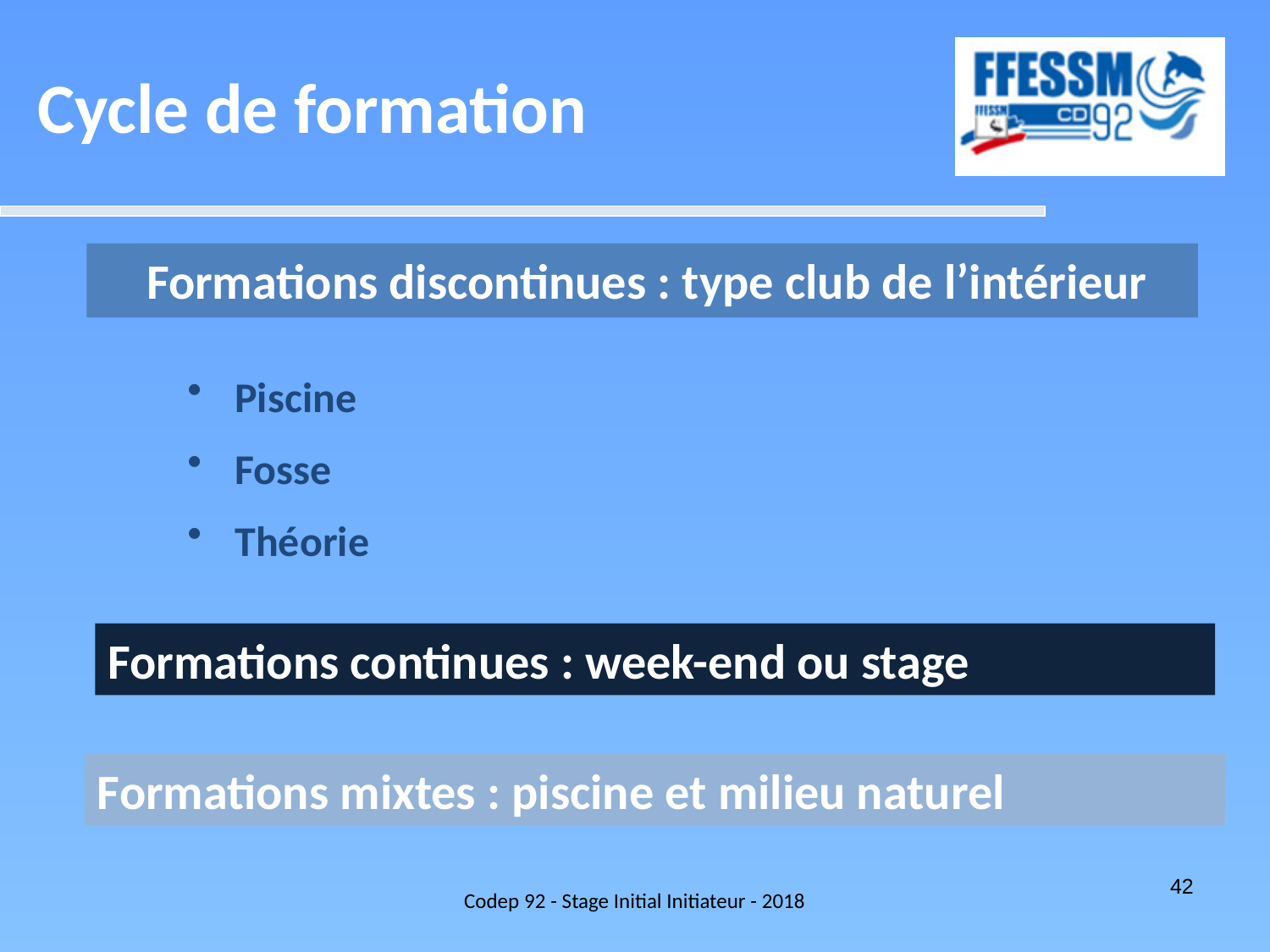

Cycle de formation

Formations discontinues : type club de l’intérieur
Piscine
Fosse
Théorie
Formations continues : week-end ou stage
Formations mixtes : piscine et milieu naturel
Codep 92 - Stage Initial Initiateur - 2018
42